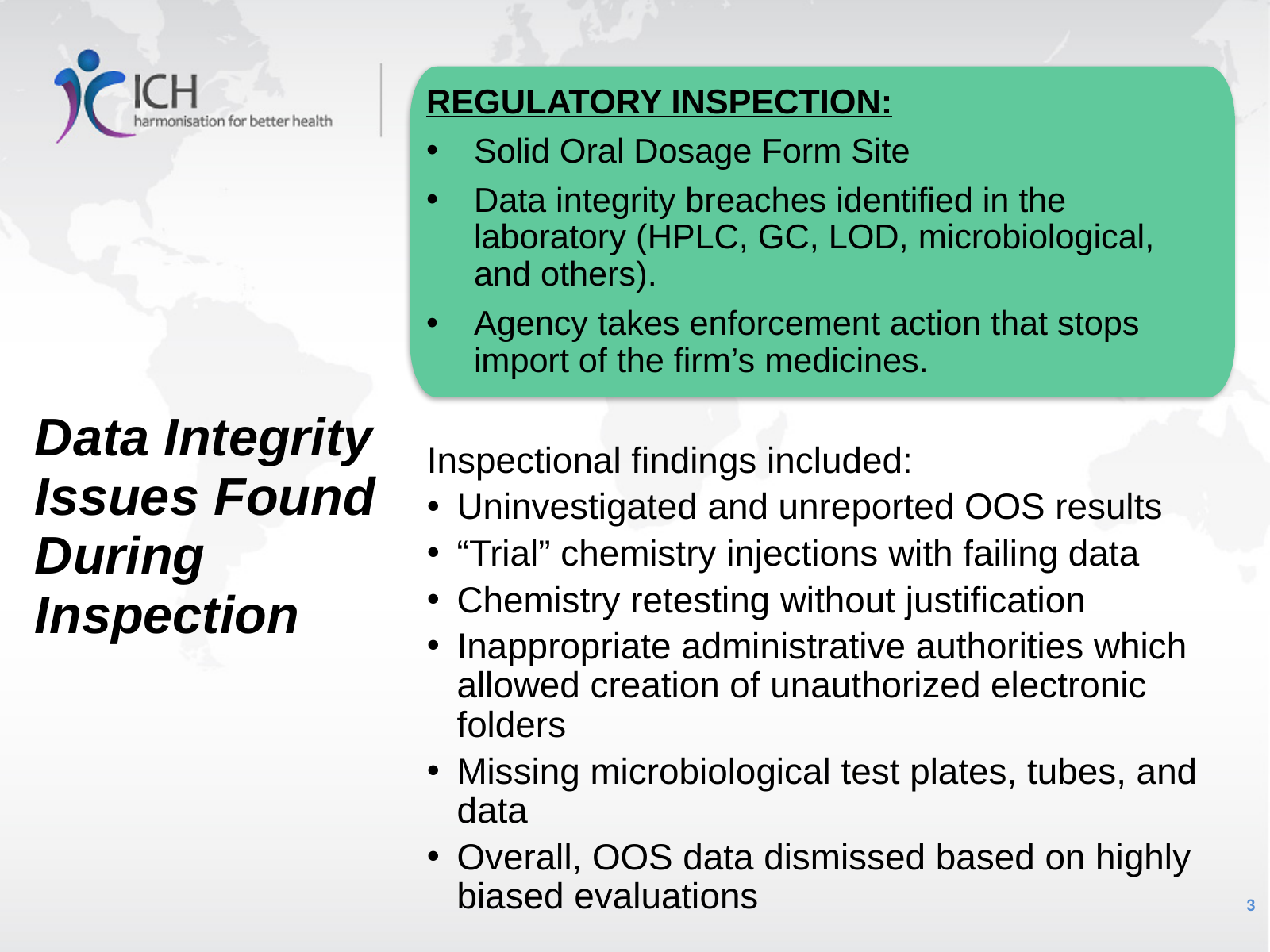

REGULATORY INSPECTION:
Solid Oral Dosage Form Site
Data integrity breaches identified in the laboratory (HPLC, GC, LOD, microbiological, and others).
Agency takes enforcement action that stops import of the firm’s medicines.
# Data Integrity Issues Found During Inspection
Inspectional findings included:
Uninvestigated and unreported OOS results
“Trial” chemistry injections with failing data
Chemistry retesting without justification
Inappropriate administrative authorities which allowed creation of unauthorized electronic folders
Missing microbiological test plates, tubes, and data
Overall, OOS data dismissed based on highly biased evaluations